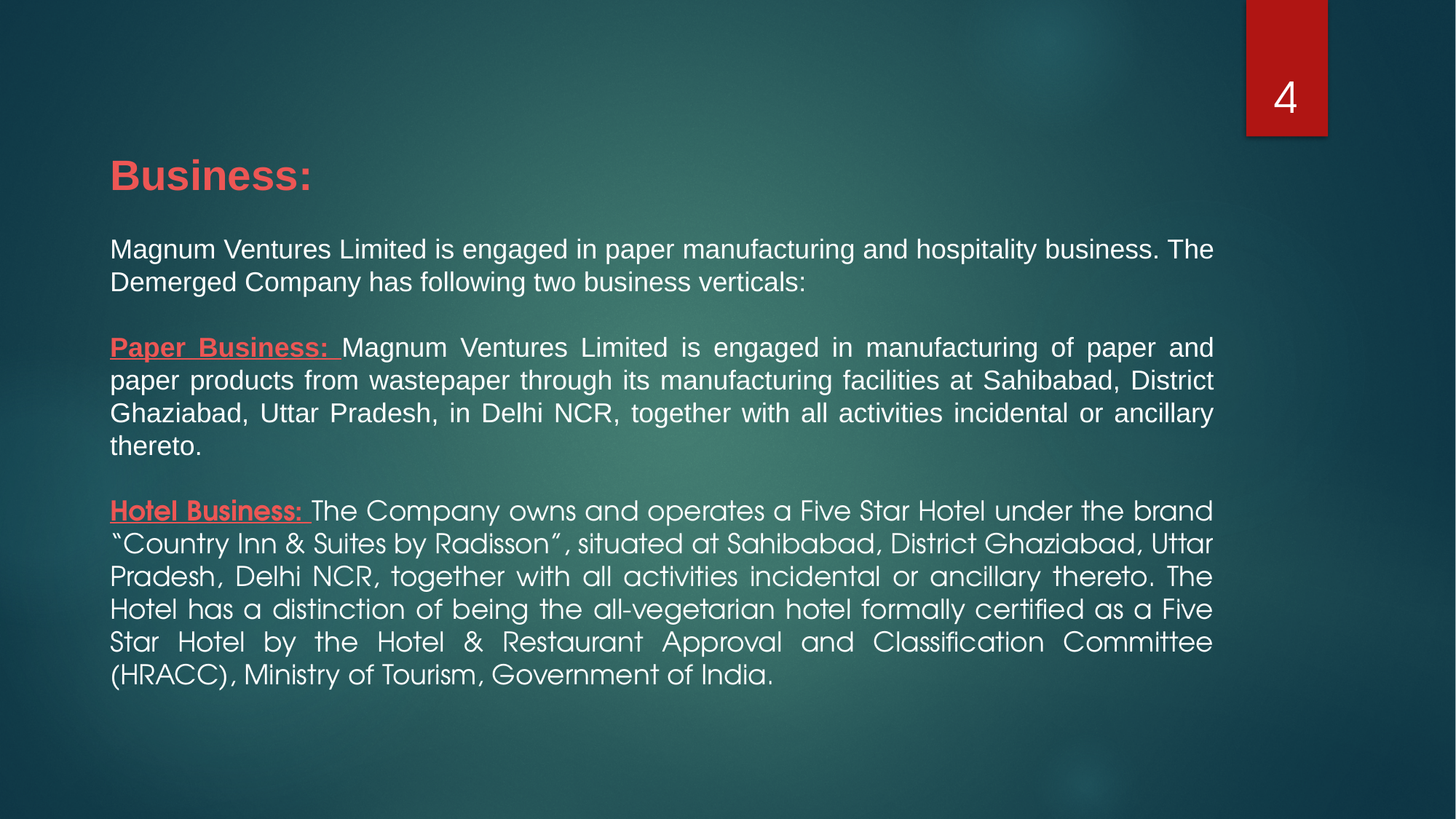

4

Business:

Magnum Ventures Limited is engaged in paper manufacturing and hospitality business. The Demerged Company has following two business verticals:

Paper Business: Magnum Ventures Limited is engaged in manufacturing of paper and paper products from wastepaper through its manufacturing facilities at Sahibabad, District Ghaziabad, Uttar Pradesh, in Delhi NCR, together with all activities incidental or ancillary thereto.

Hotel Business: The Company owns and operates a Five Star Hotel under the brand “Country Inn & Suites by Radisson”, situated at Sahibabad, District Ghaziabad, Uttar Pradesh, Delhi NCR, together with all activities incidental or ancillary thereto. The Hotel has a distinction of being the all-vegetarian hotel formally certified as a Five Star Hotel by the Hotel & Restaurant Approval and Classification Committee (HRACC), Ministry of Tourism, Government of India.